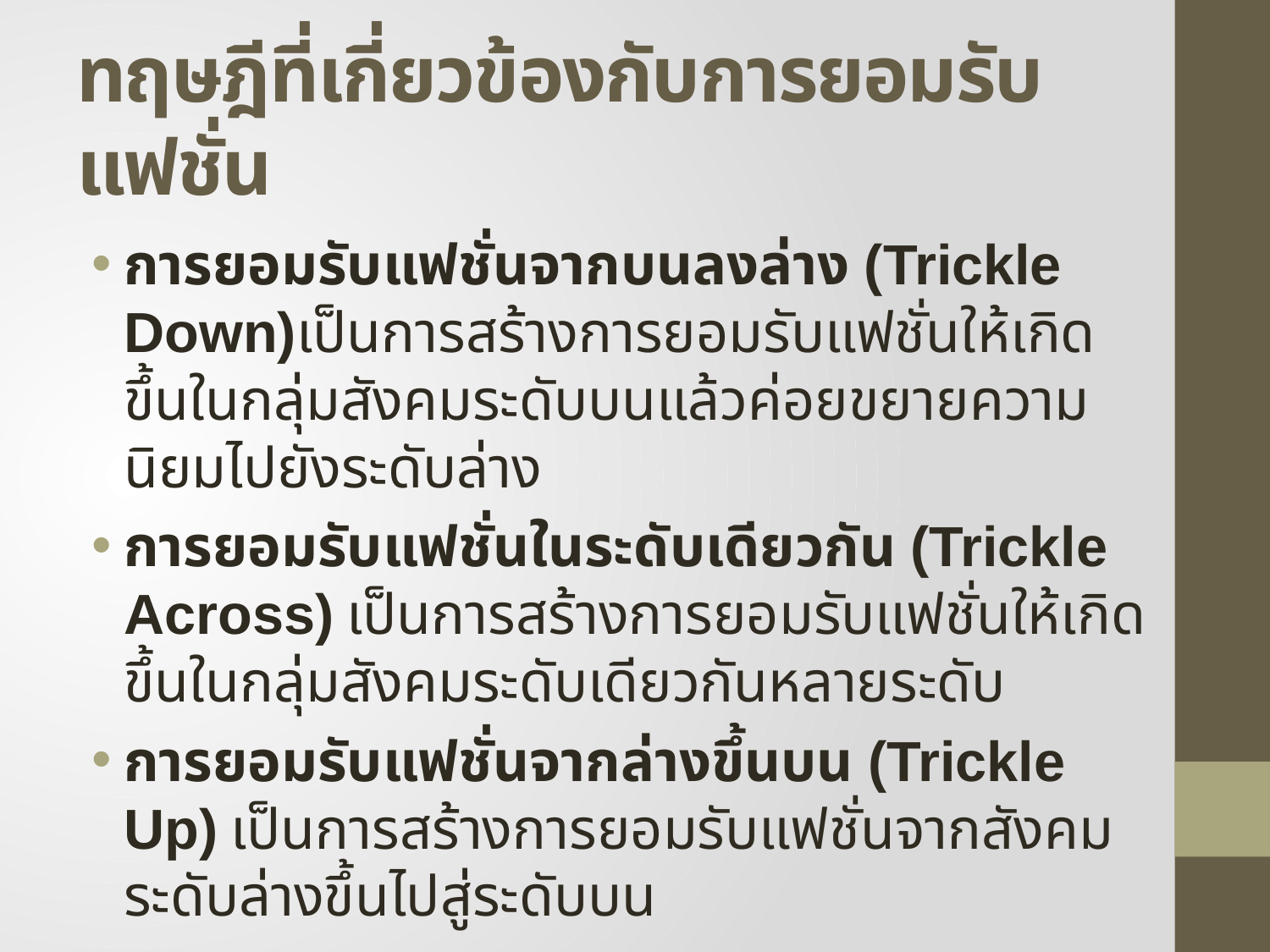

# ทฤษฎีที่เกี่ยวข้องกับการยอมรับแฟชั่น
การยอมรับแฟชั่นจากบนลงล่าง (Trickle Down)เป็นการสร้างการยอมรับแฟชั่นให้เกิดขึ้นในกลุ่มสังคมระดับบนแล้วค่อยขยายความนิยมไปยังระดับล่าง
การยอมรับแฟชั่นในระดับเดียวกัน (Trickle Across) เป็นการสร้างการยอมรับแฟชั่นให้เกิดขึ้นในกลุ่มสังคมระดับเดียวกันหลายระดับ
การยอมรับแฟชั่นจากล่างขึ้นบน (Trickle Up) เป็นการสร้างการยอมรับแฟชั่นจากสังคมระดับล่างขึ้นไปสู่ระดับบน